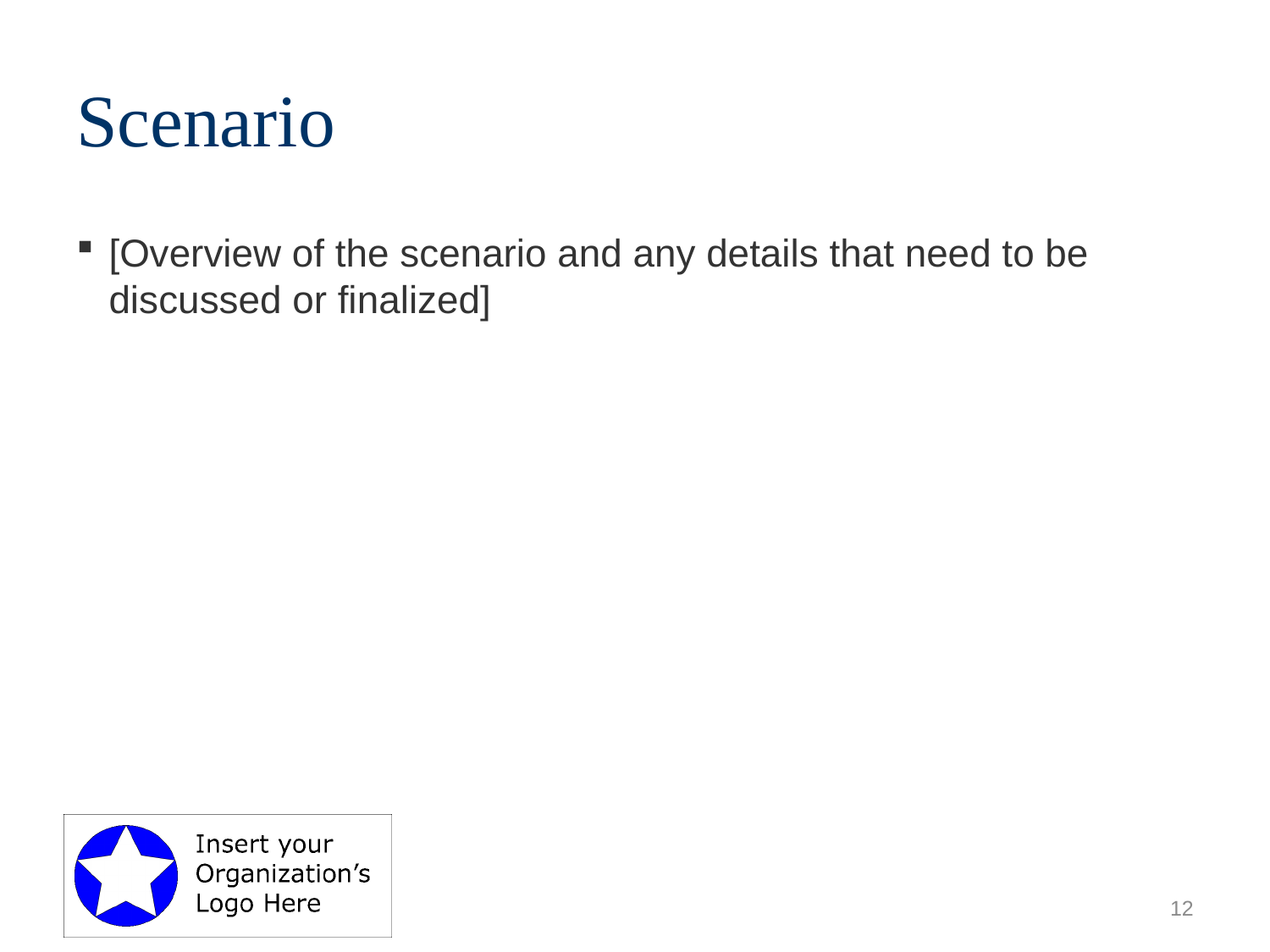

# Scenario
[Overview of the scenario and any details that need to be discussed or finalized]
12